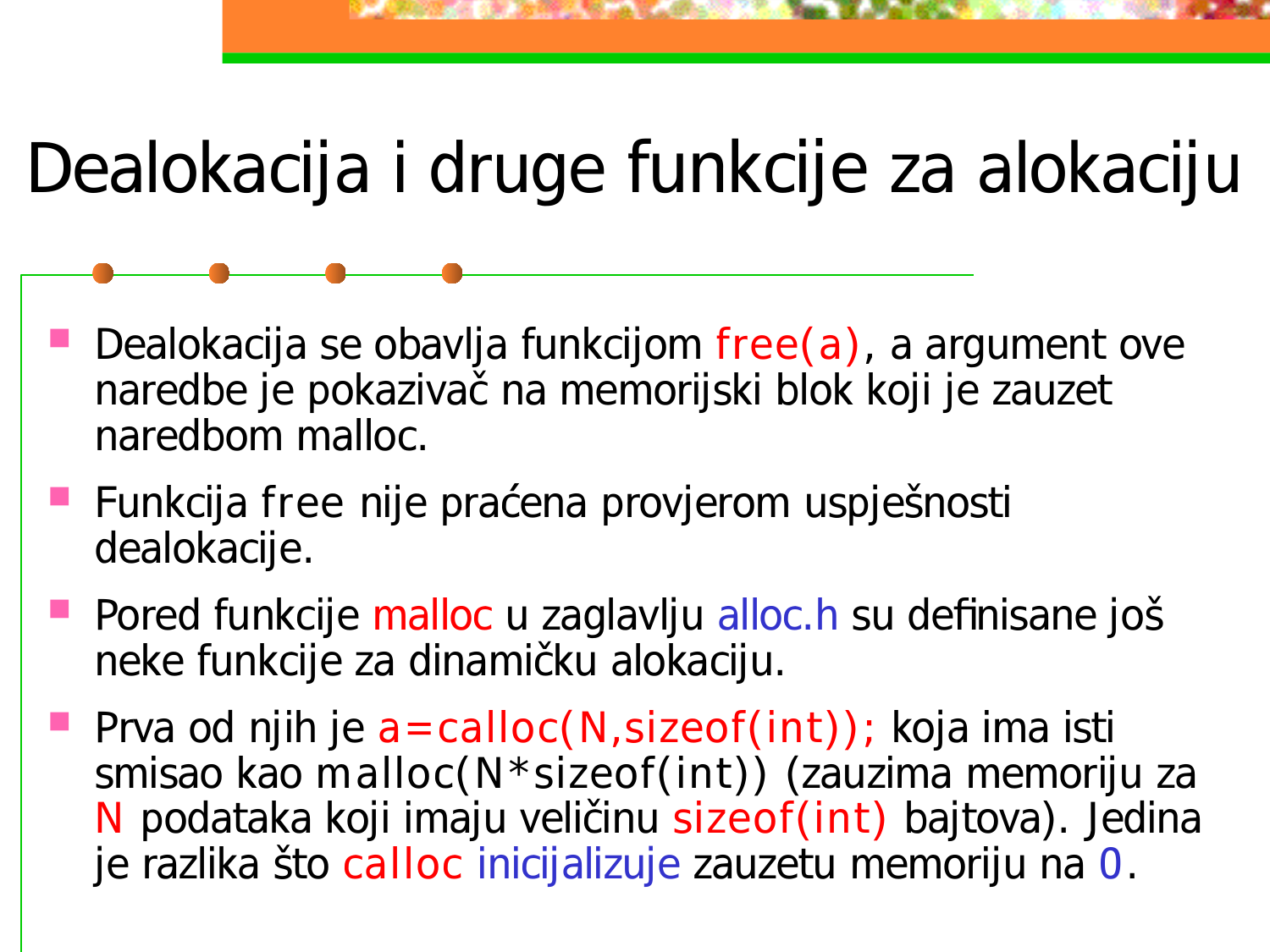

# Dealokacija i druge funkcije za alokaciju
Dealokacija se obavlja funkcijom free(a), a argument ove naredbe je pokazivač na memorijski blok koji je zauzet naredbom malloc.
Funkcija free nije praćena provjerom uspješnosti dealokacije.
Pored funkcije malloc u zaglavlju alloc.h su definisane još neke funkcije za dinamičku alokaciju.
Prva od njih je a=calloc(N,sizeof(int)); koja ima isti smisao kao malloc(N*sizeof(int)) (zauzima memoriju za N podataka koji imaju veličinu sizeof(int) bajtova). Jedina je razlika što calloc inicijalizuje zauzetu memoriju na 0.